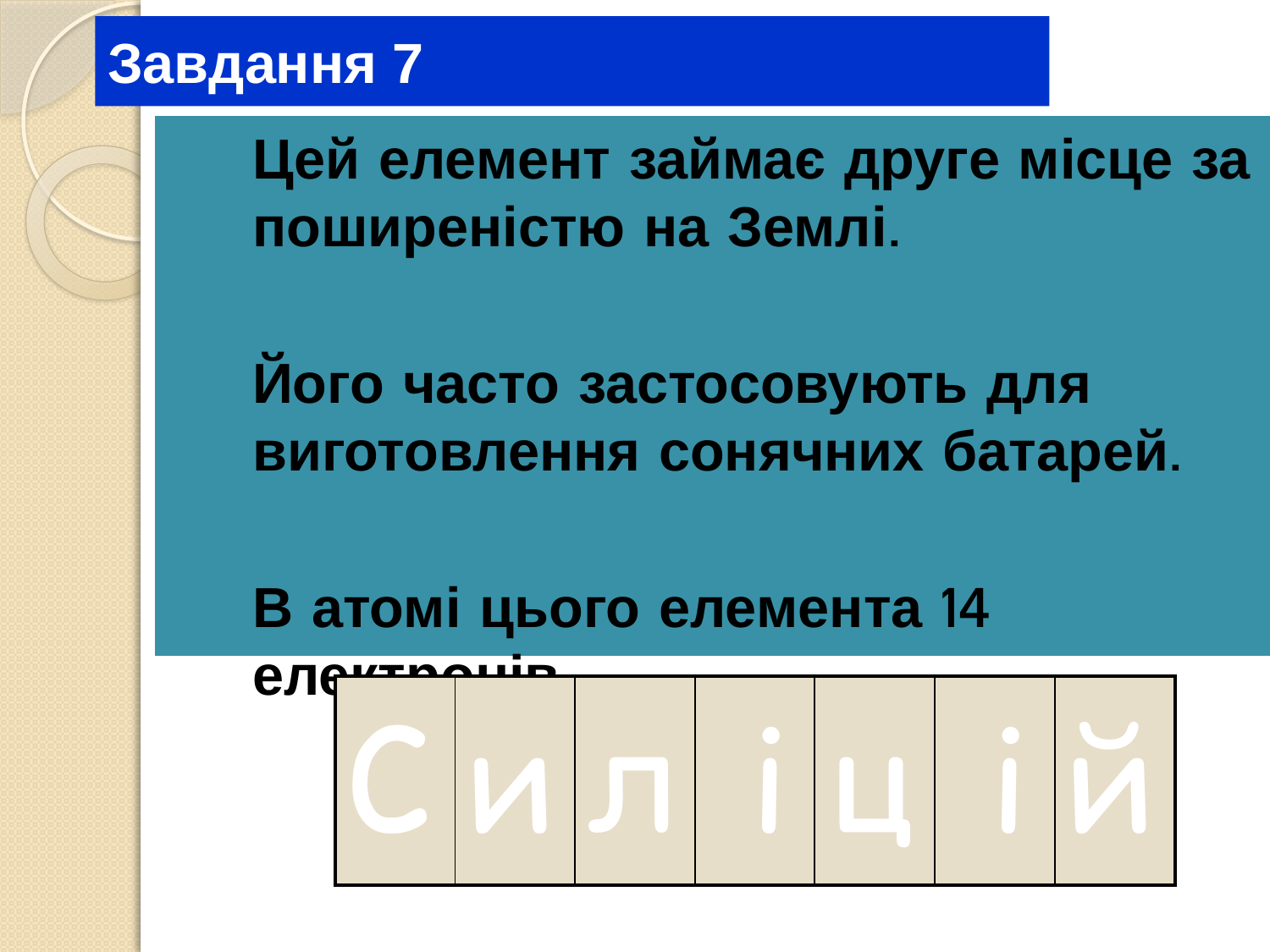

# Завдання 7
Цей елемент займає друге місце за поширеністю на Землі.

Його часто застосовують для виготовлення сонячних батарей.

В атомі цього елемента 14 електронів.
|  |  |  |  |  |  |  |
| --- | --- | --- | --- | --- | --- | --- |
| С | и | л | і | ц | і | й |
| --- | --- | --- | --- | --- | --- | --- |